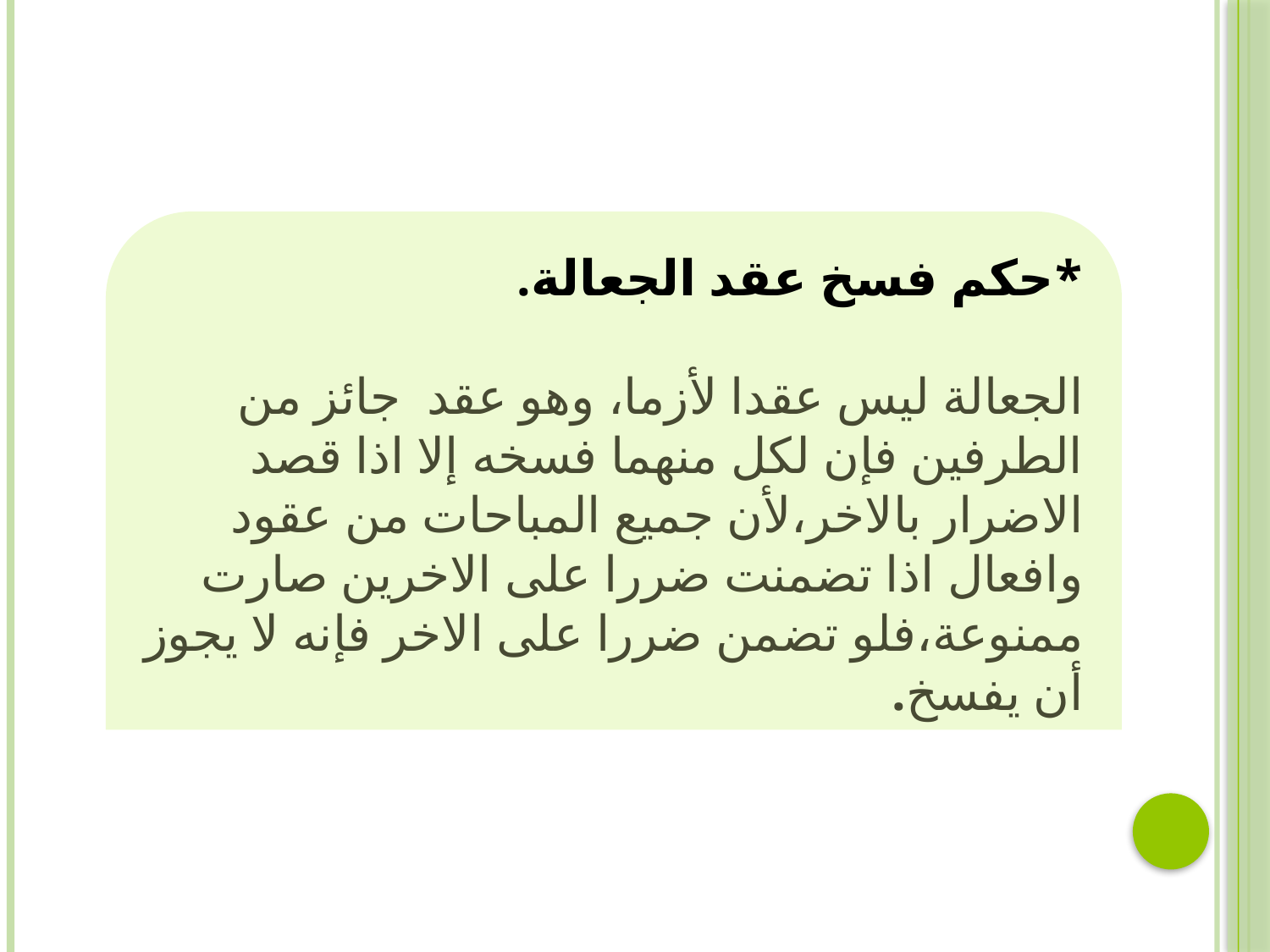

*حكم فسخ عقد الجعالة.

الجعالة ليس عقدا لأزما، وهو عقد  جائز من الطرفين فإن لكل منهما فسخه إلا اذا قصد الاضرار بالاخر،لأن جميع المباحات من عقود وافعال اذا تضمنت ضررا على الاخرين صارت ممنوعة،فلو تضمن ضررا على الاخر فإنه لا يجوز أن يفسخ.